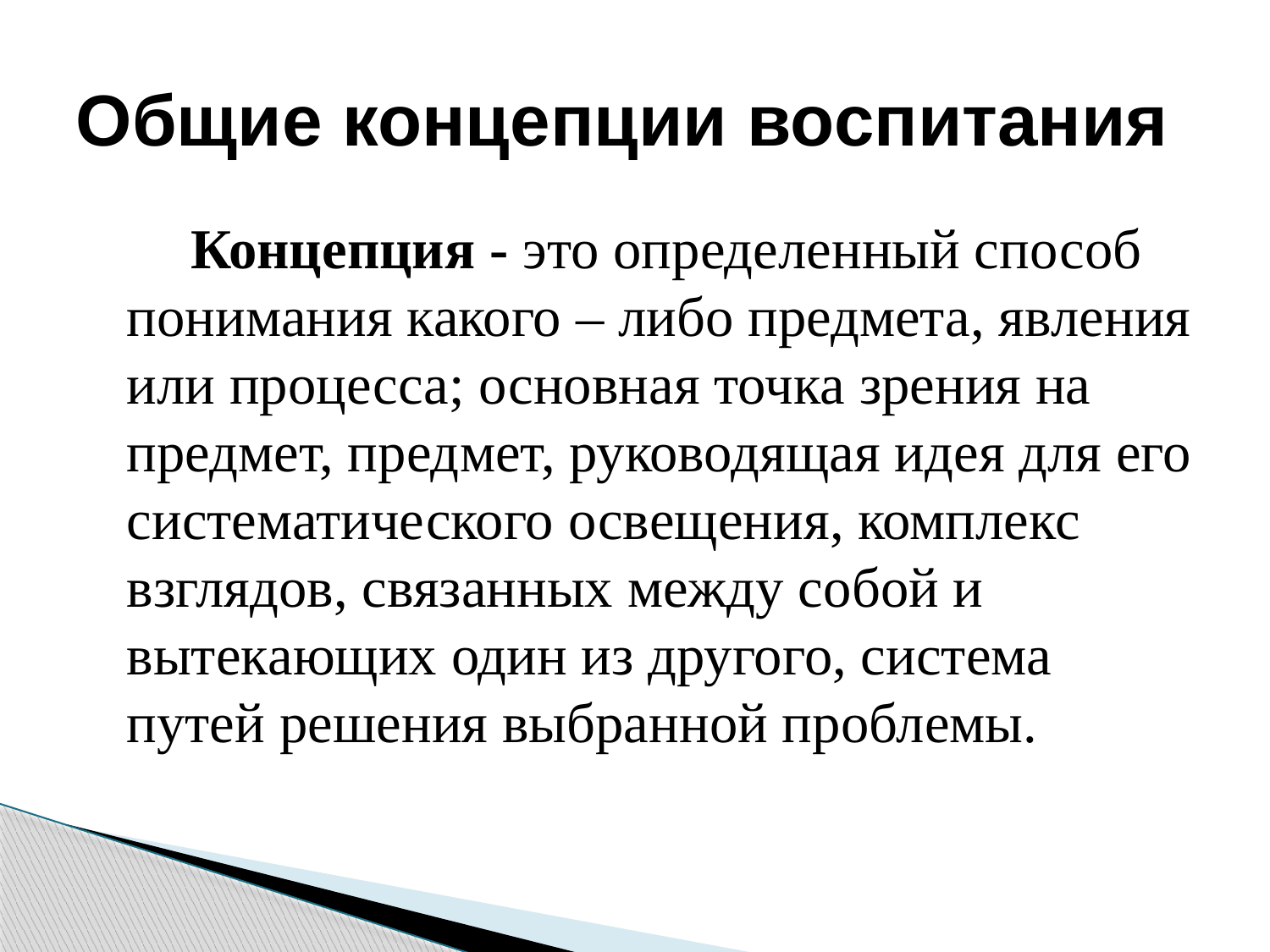

# Общие концепции воспитания
       Концепция - это определенный способ понимания какого – либо предмета, явления или процесса; основная точка зрения на предмет, предмет, руководящая идея для его систематического освещения, комплекс взглядов, связанных между собой и вытекающих один из другого, система путей решения выбранной проблемы.